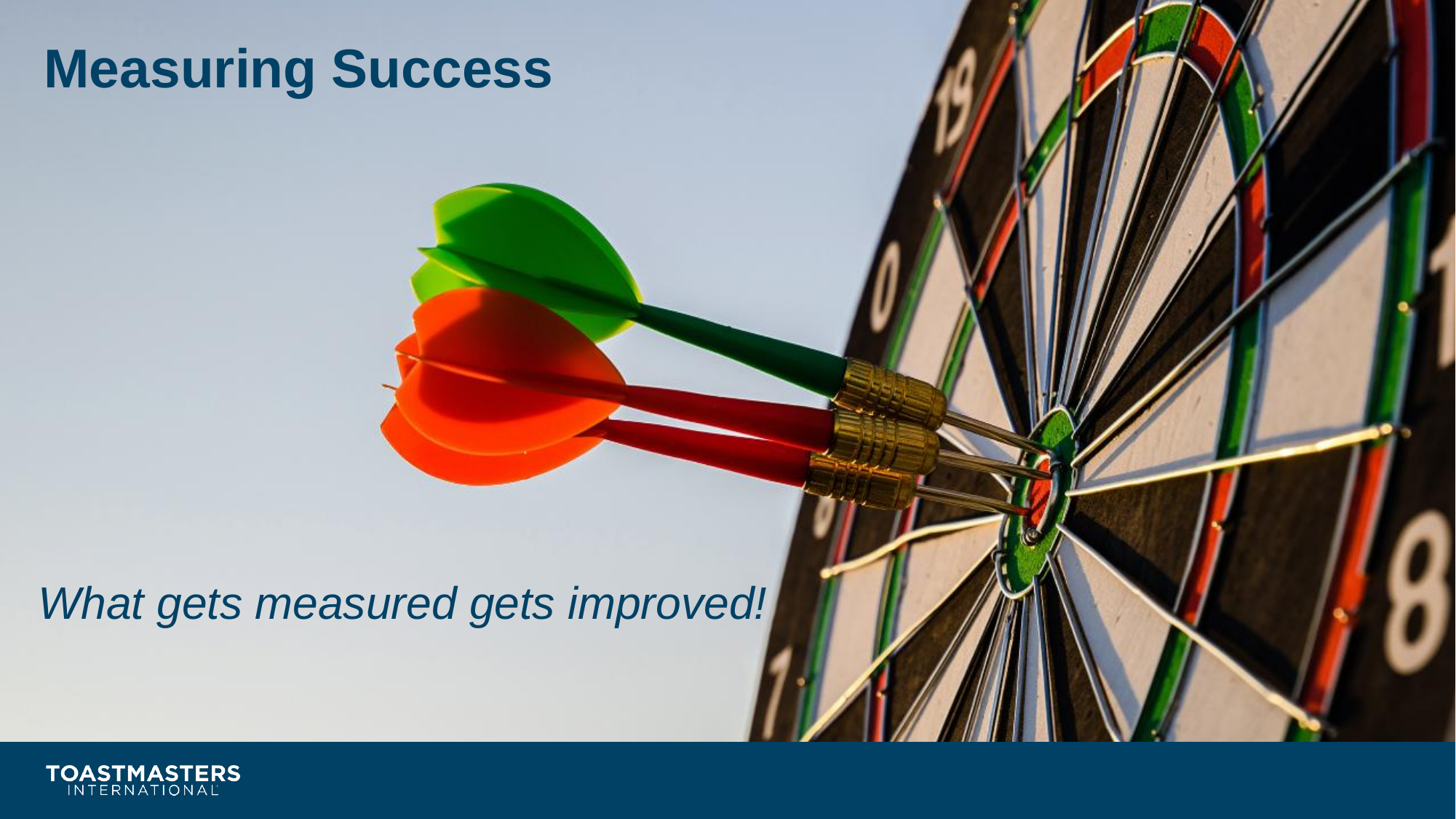

# Measuring Success
What gets measured gets improved!